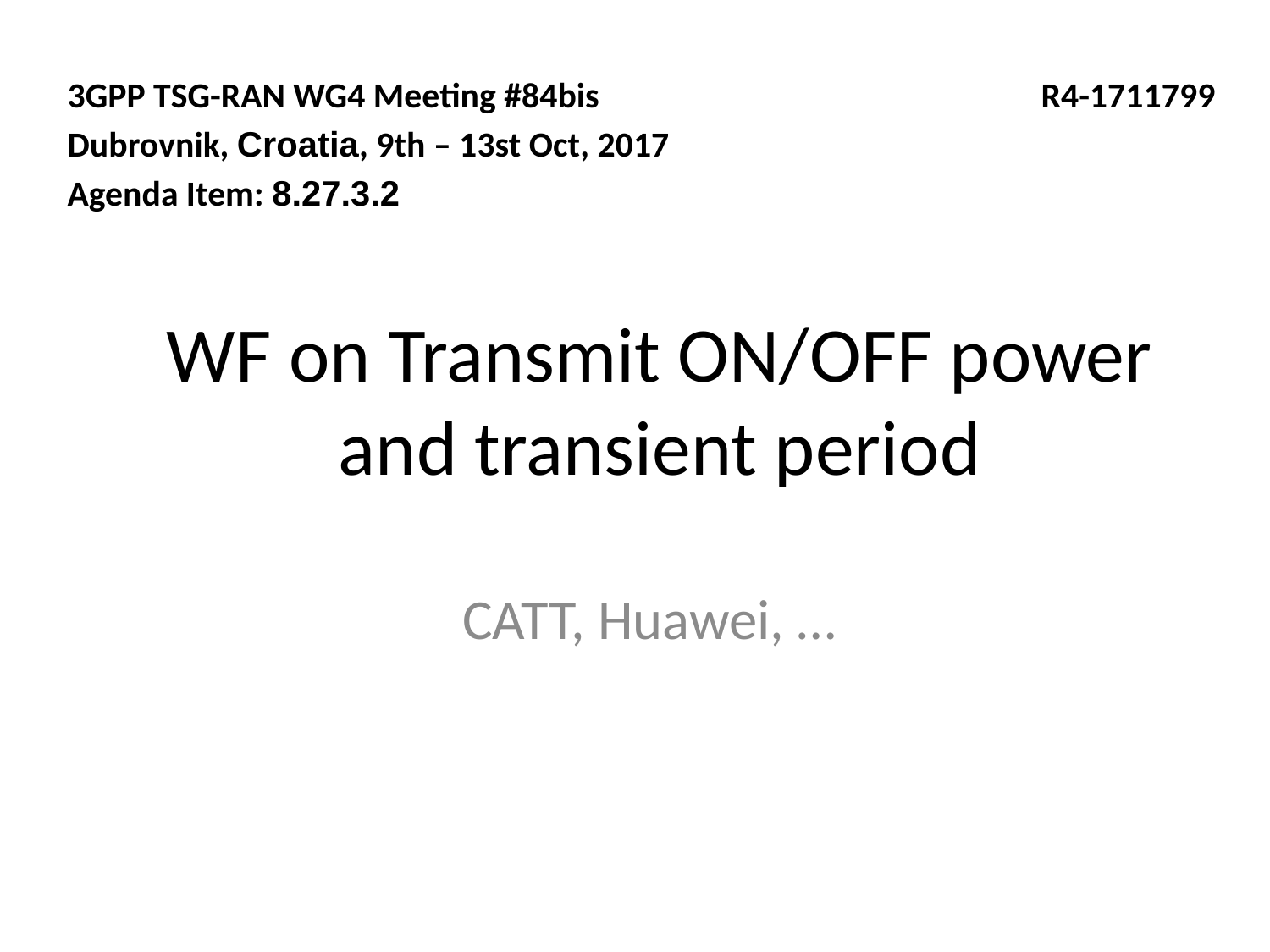

3GPP TSG-RAN WG4 Meeting #84bis                                                       R4-1711799
Dubrovnik, Croatia, 9th – 13st Oct, 2017
Agenda Item: 8.27.3.2
# WF on Transmit ON/OFF power and transient period
CATT, Huawei, …